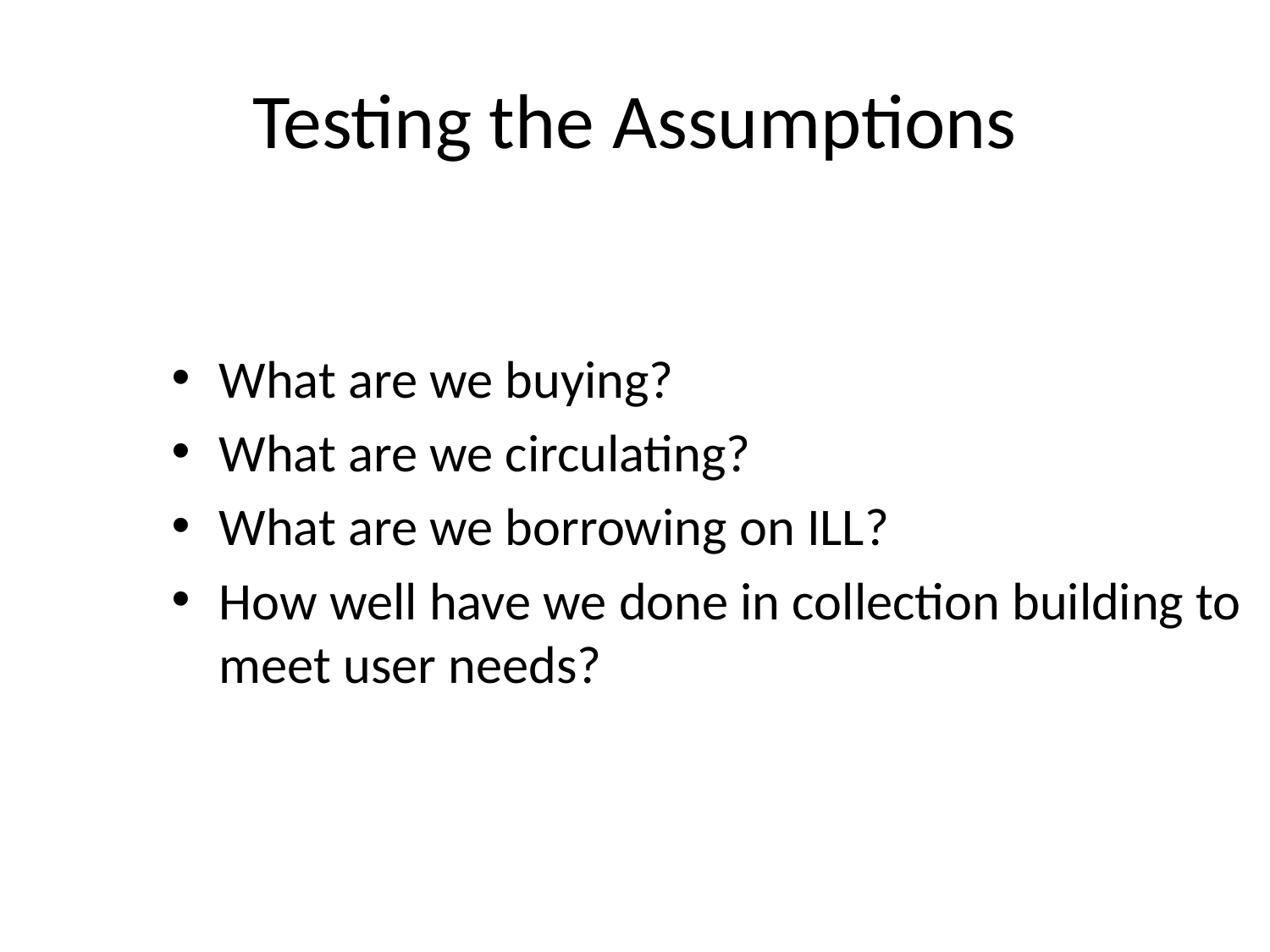

# Testing the Assumptions
What are we buying?
What are we circulating?
What are we borrowing on ILL?
How well have we done in collection building to meet user needs?